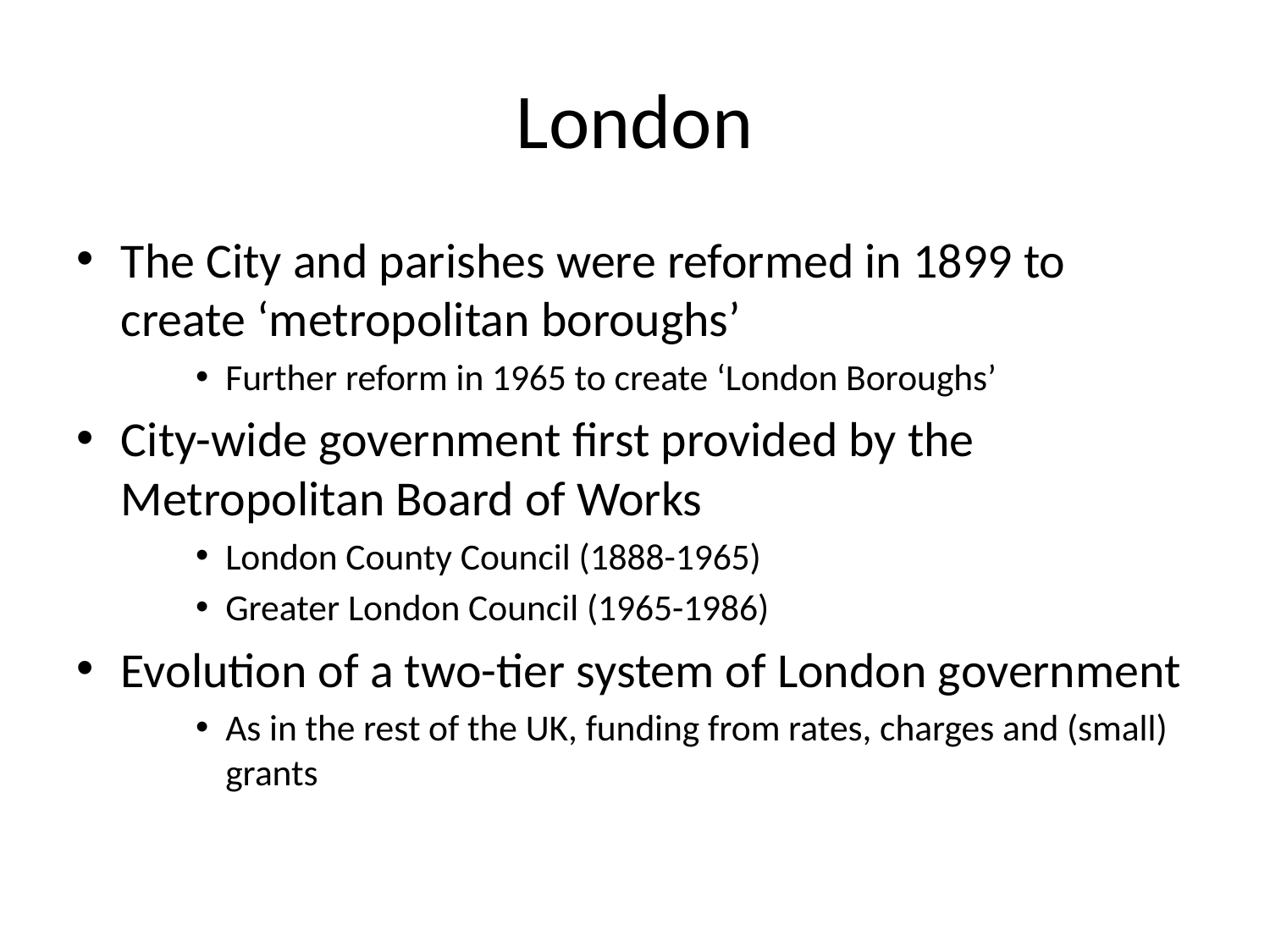

# London
The City and parishes were reformed in 1899 to create ‘metropolitan boroughs’
Further reform in 1965 to create ‘London Boroughs’
City-wide government first provided by the Metropolitan Board of Works
London County Council (1888-1965)
Greater London Council (1965-1986)
Evolution of a two-tier system of London government
As in the rest of the UK, funding from rates, charges and (small) grants